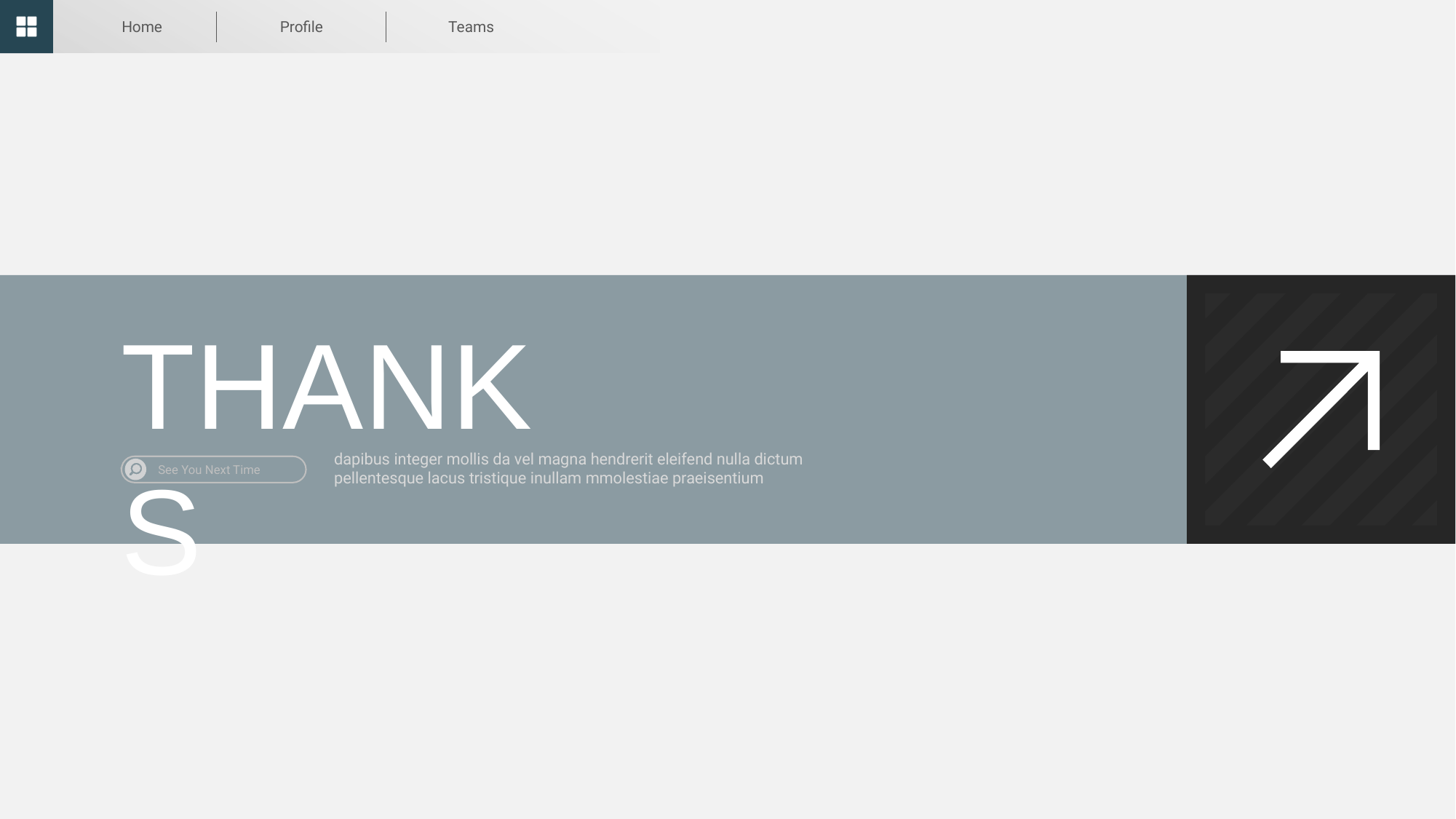

Home
Profile
Teams

THANKS

dapibus integer mollis da vel magna hendrerit eleifend nulla dictum pellentesque lacus tristique inullam mmolestiae praeisentium

See You Next Time